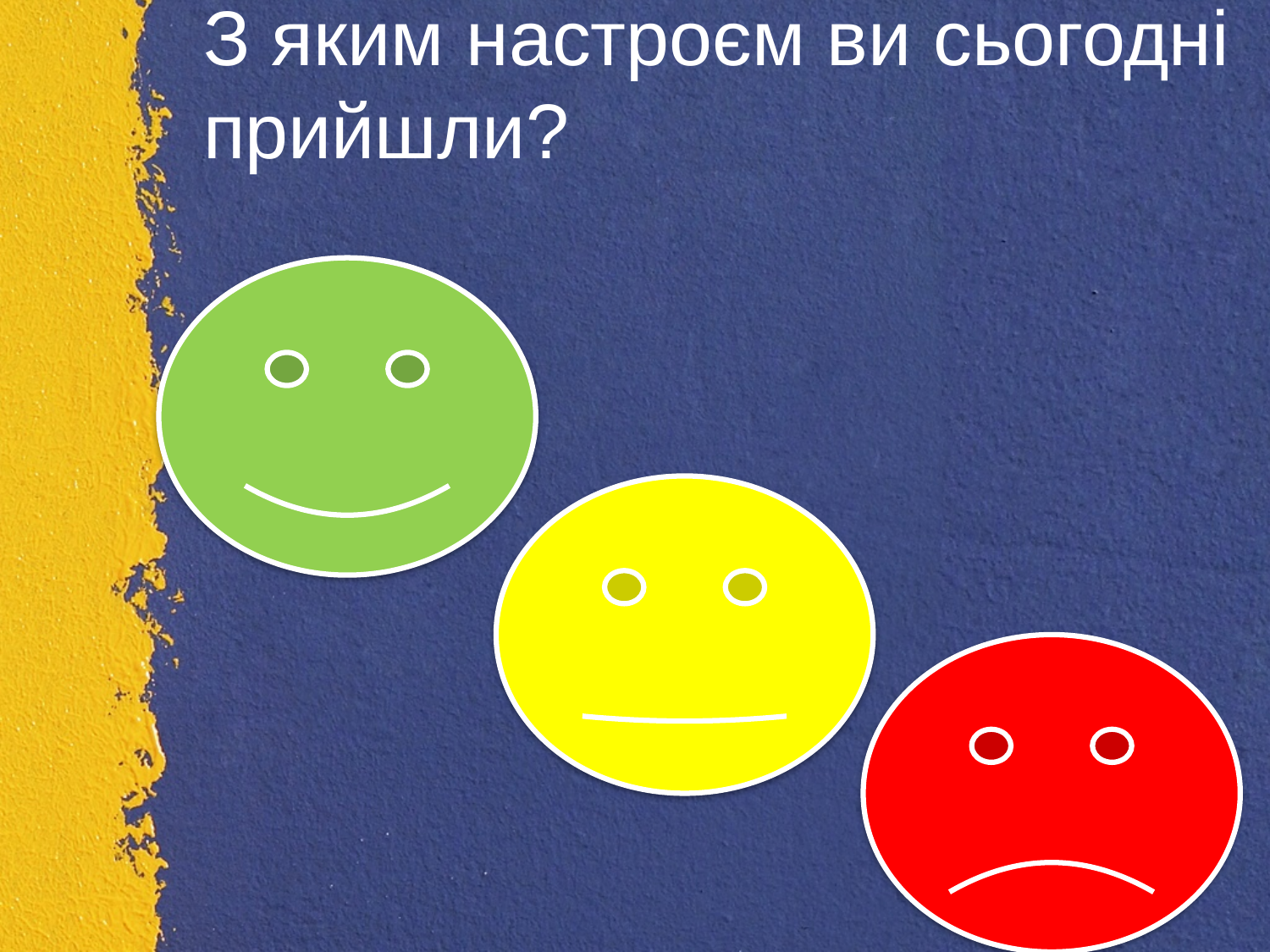

# З яким настроєм ви сьогодні прийшли?